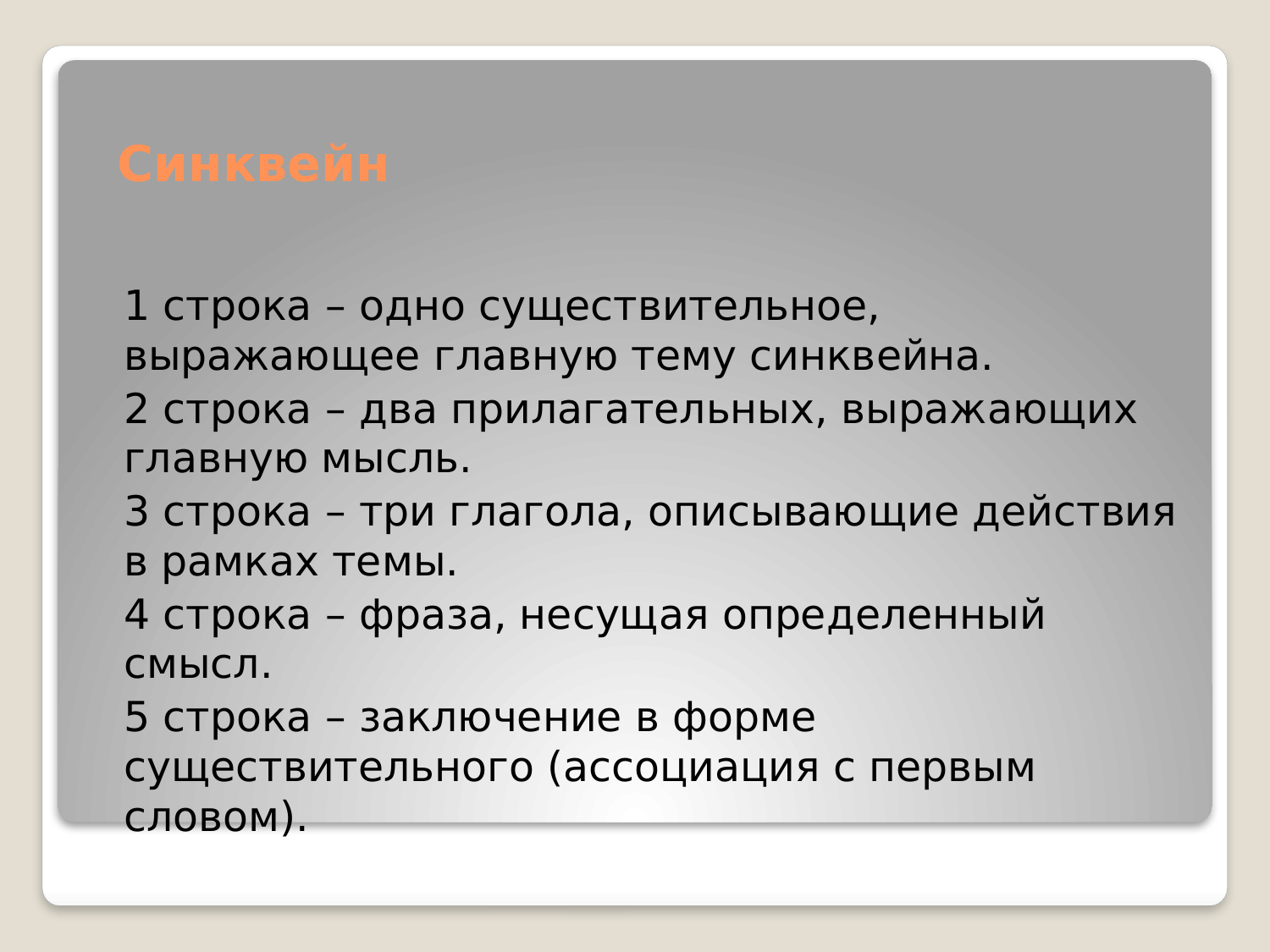

# Синквейн
1 строка – одно существительное, выражающее главную тему cинквейна.
2 строка – два прилагательных, выражающих главную мысль.
3 строка – три глагола, описывающие действия в рамках темы.
4 строка – фраза, несущая определенный смысл.
5 строка – заключение в форме существительного (ассоциация с первым словом).